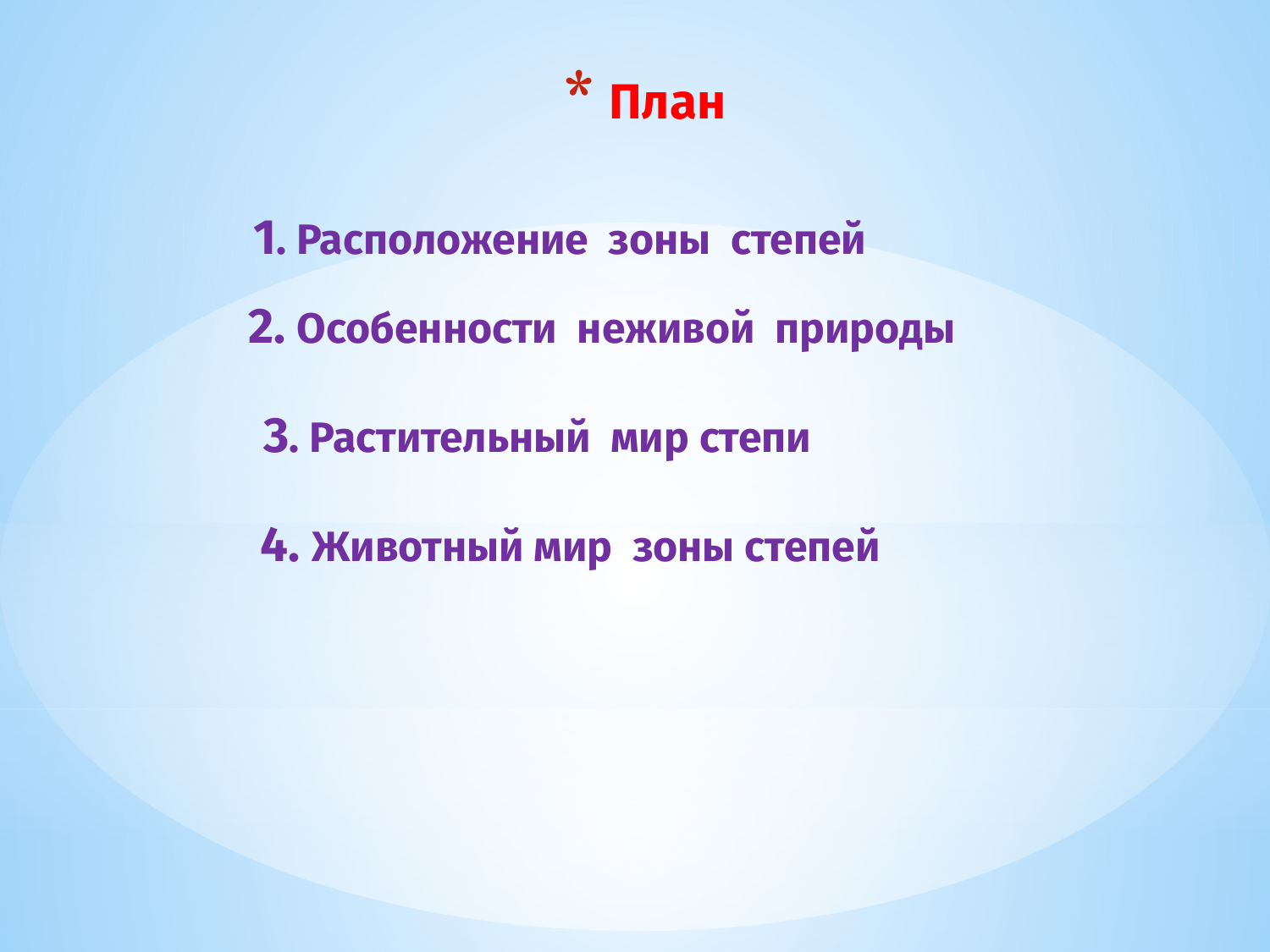

# План
1. Расположение  зоны  степей
2. Особенности  неживой  природы
3. Растительный  мир степи
4. Животный мир  зоны степей